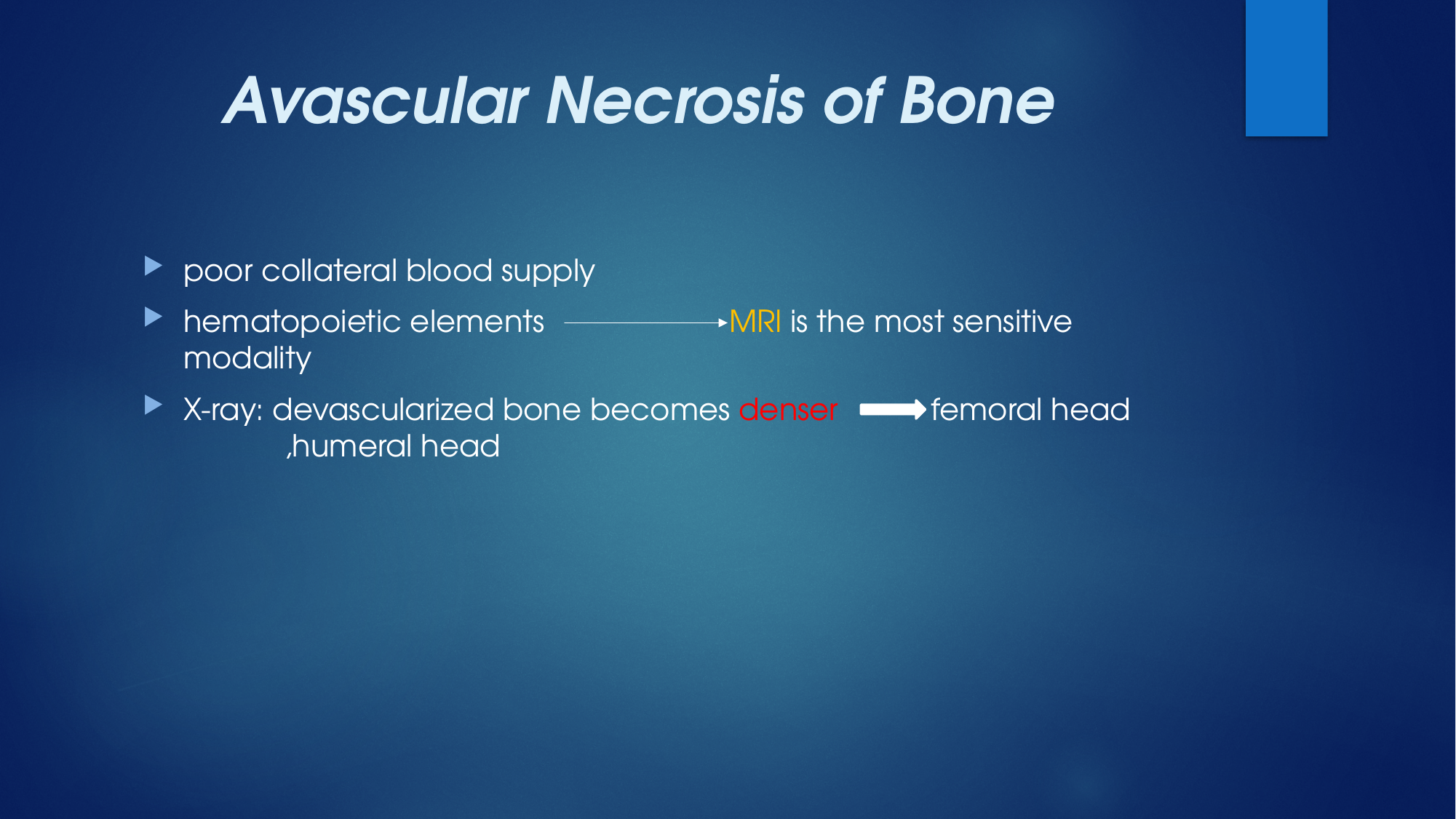

# Avascular Necrosis of Bone
poor collateral blood supply
hematopoietic elements                      MRI is the most sensitive modality
X-ray: devascularized bone becomes denser           femoral head                   ,humeral head